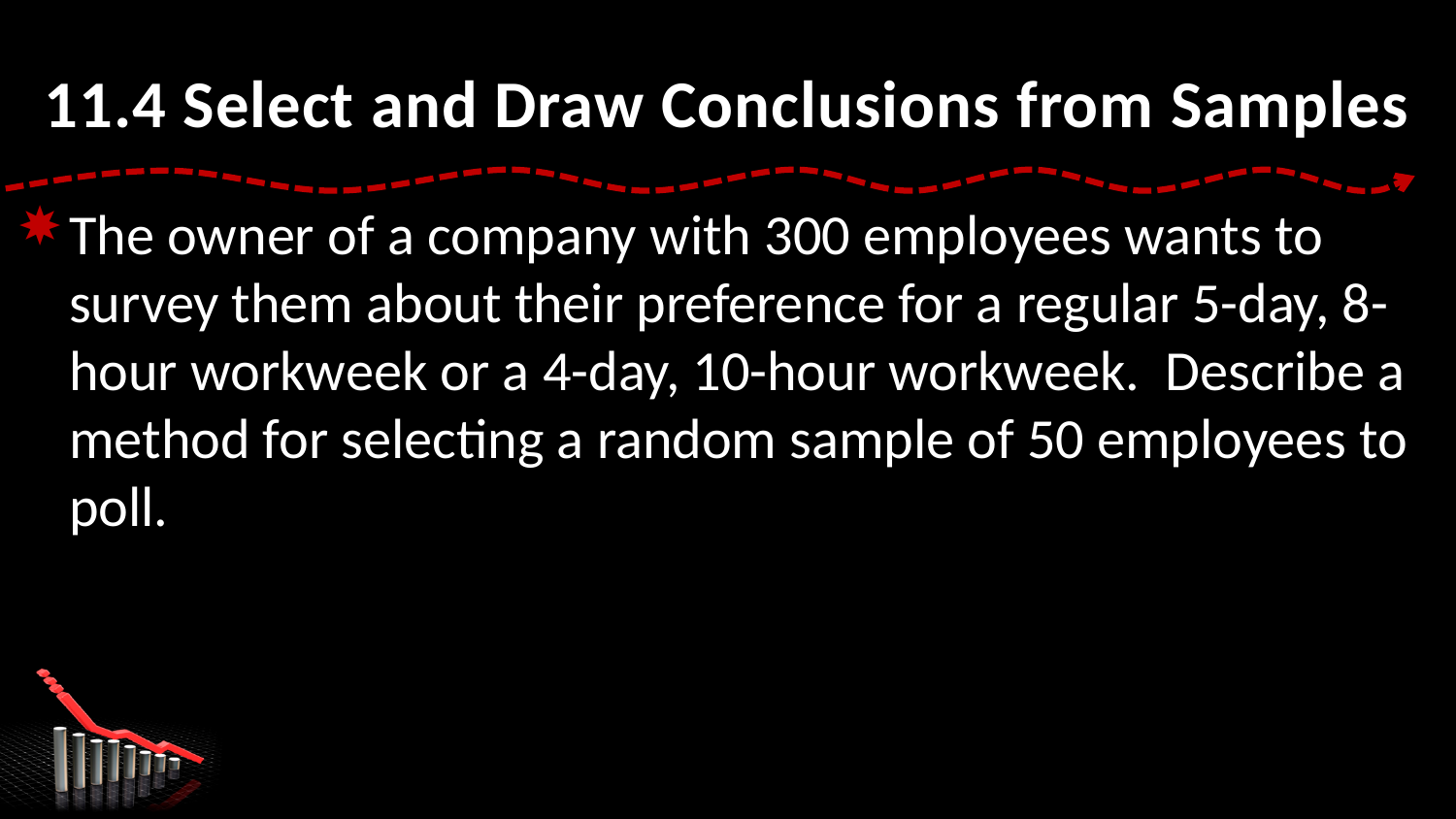

# 11.4 Select and Draw Conclusions from Samples
The owner of a company with 300 employees wants to survey them about their preference for a regular 5-day, 8-hour workweek or a 4-day, 10-hour workweek.  Describe a method for selecting a random sample of 50 employees to poll.